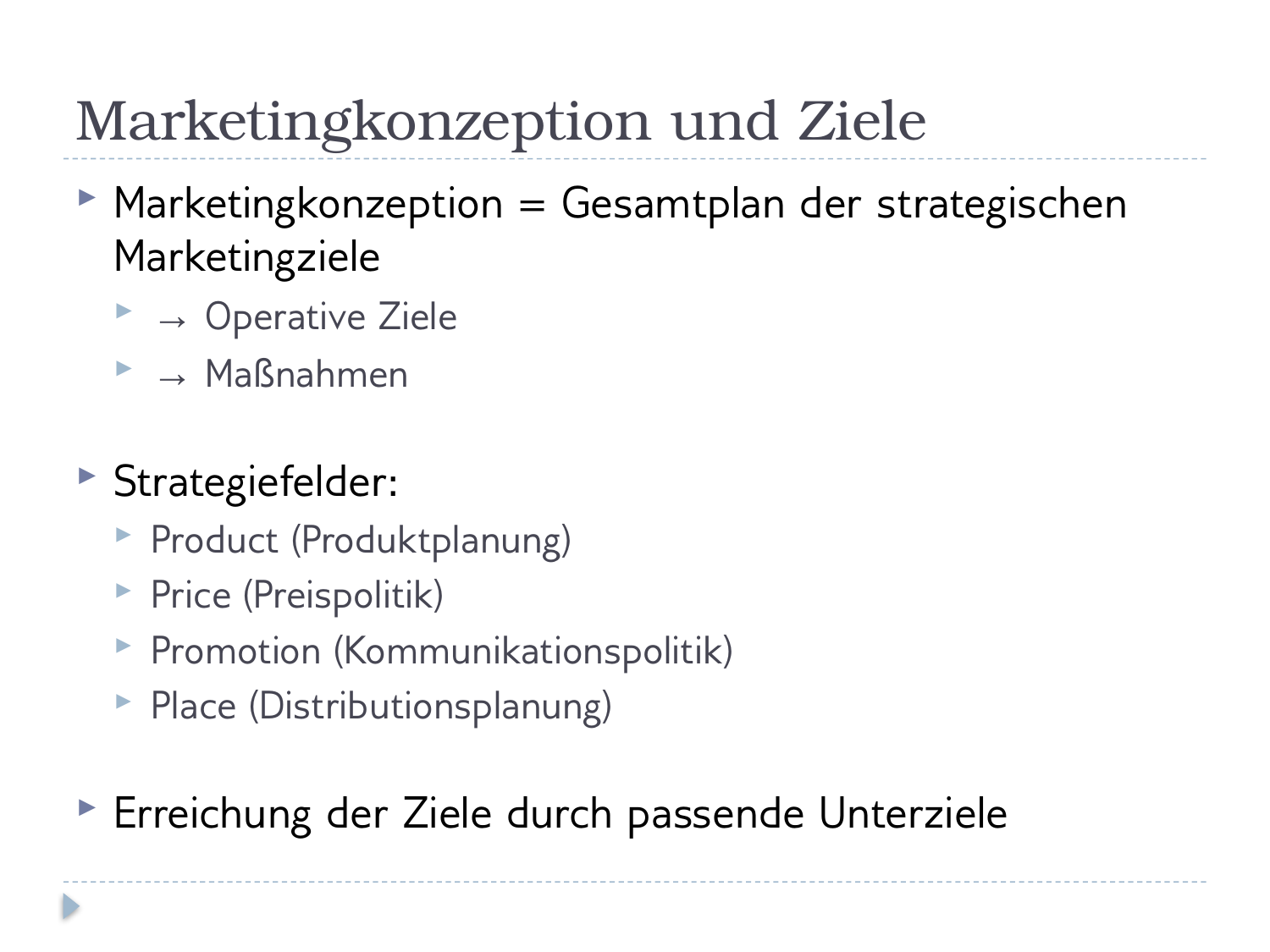

Marketingkonzeption und Ziele
Marketingkonzeption = Gesamtplan der strategischen Marketingziele
→ Operative Ziele
→ Maßnahmen
Strategiefelder:
Product (Produktplanung)‏
Price (Preispolitik)‏
Promotion (Kommunikationspolitik)‏
Place (Distributionsplanung)
Erreichung der Ziele durch passende Unterziele